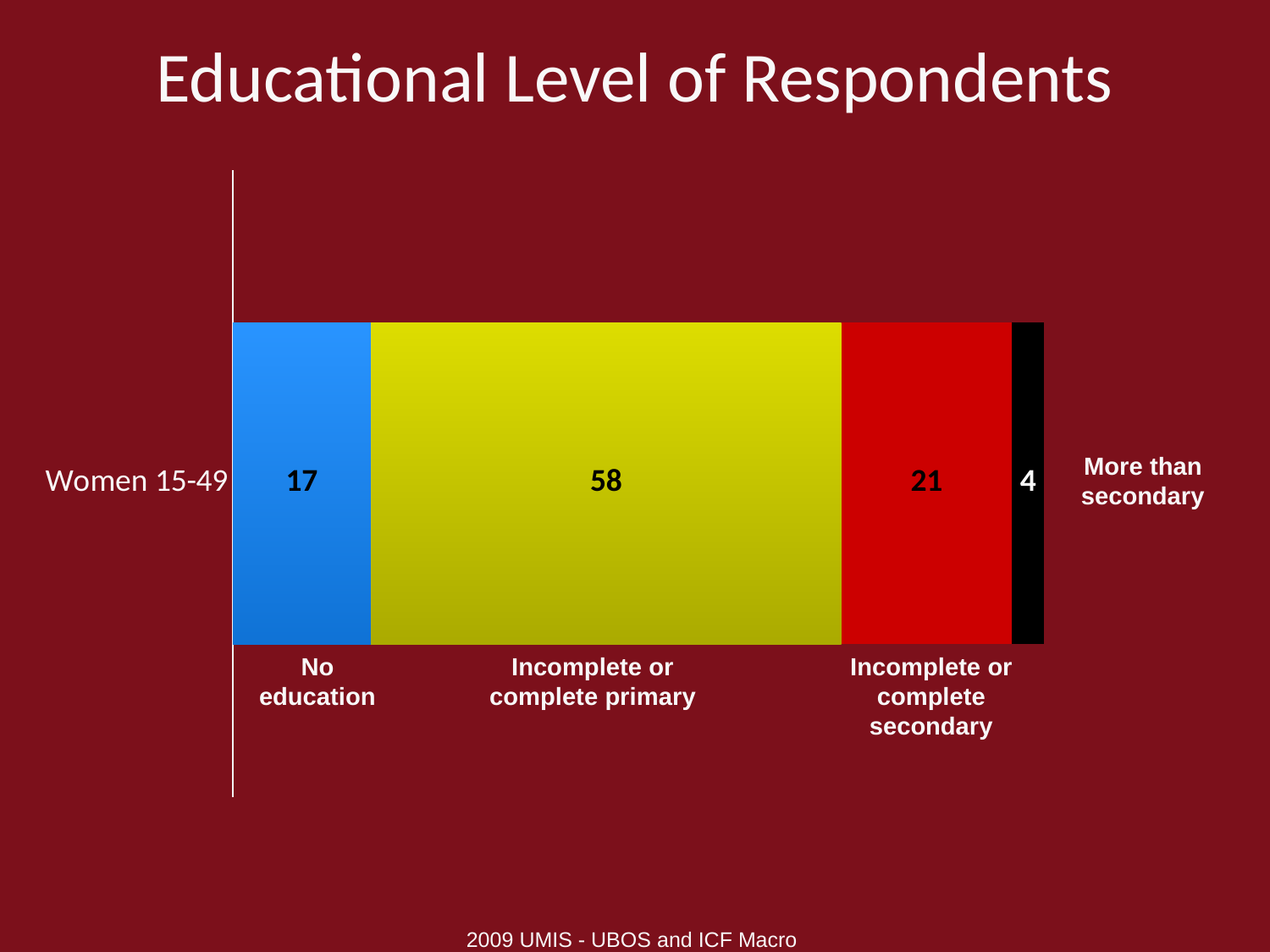

# Educational Level of Respondents

### Chart

| Category | No education | Incomplete or complete primary | Incomplete or complete secondary | More than secondary |
|---|---|---|---|---|
| Women 15-49 | 17.0 | 58.0 | 21.0 | 4.0 |
More than secondary
No education
Incomplete or complete primary
Incomplete or complete secondary
2009 UMIS - UBOS and ICF Macro